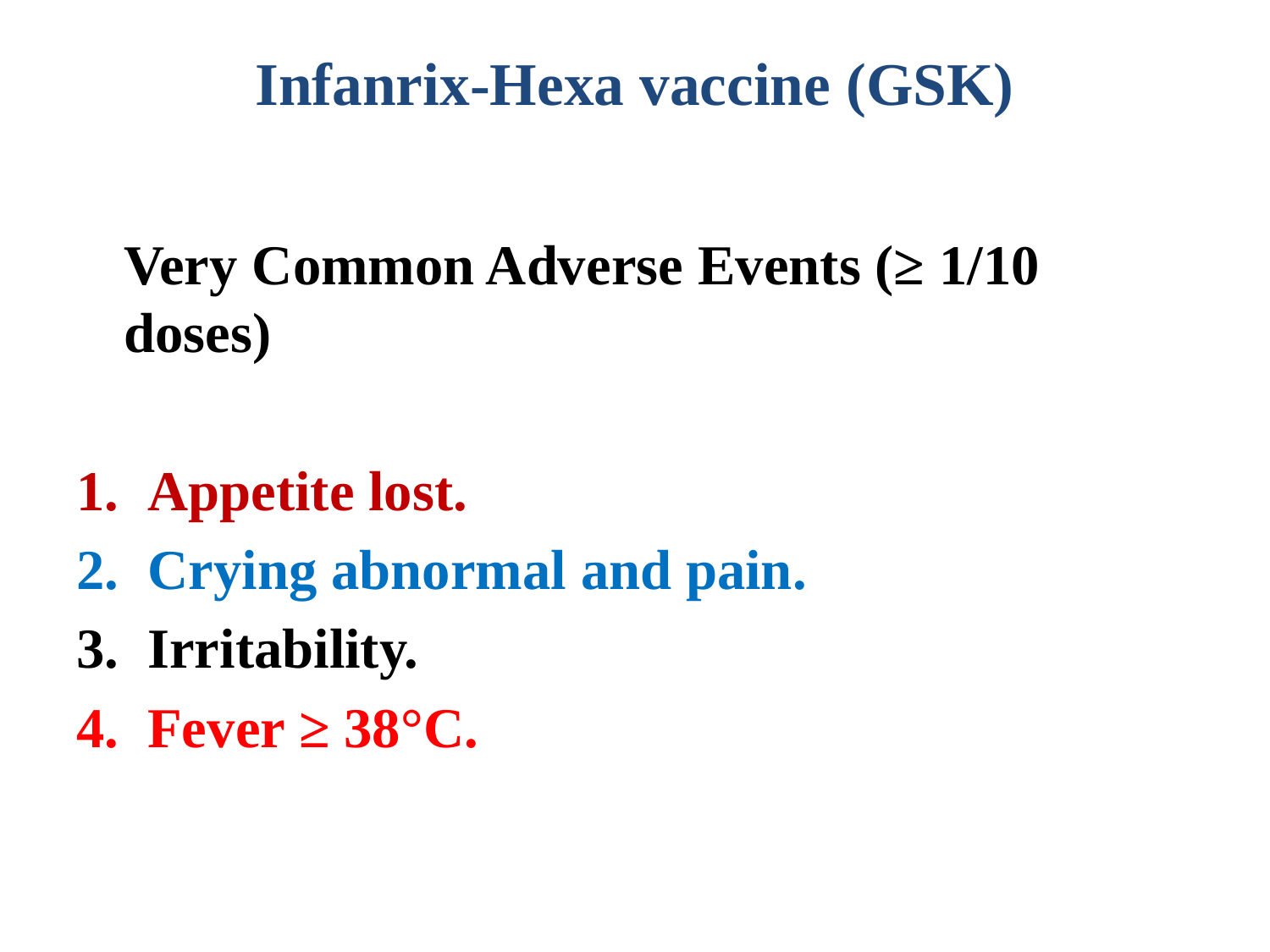

# Infanrix-Hexa vaccine (GSK)
	Very Common Adverse Events (≥ 1/10 doses)

Appetite lost.
Crying abnormal and pain.
Irritability.
Fever ≥ 38°C.